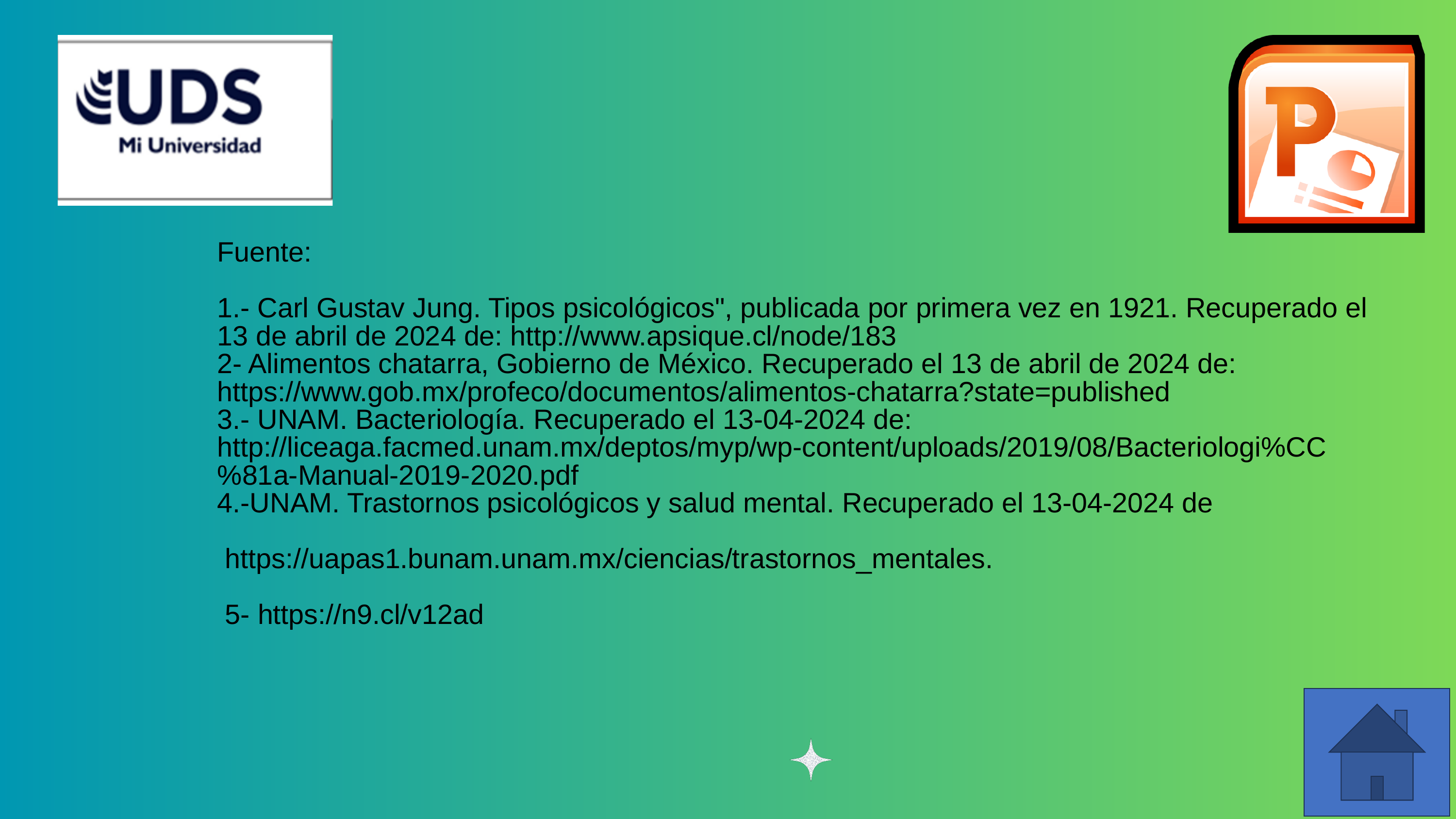

Fuente:

1.- Carl Gustav Jung. Tipos psicológicos", publicada por primera vez en 1921. Recuperado el 13 de abril de 2024 de: http://www.apsique.cl/node/183
2- Alimentos chatarra, Gobierno de México. Recuperado el 13 de abril de 2024 de: https://www.gob.mx/profeco/documentos/alimentos-chatarra?state=published
3.- UNAM. Bacteriología. Recuperado el 13-04-2024 de: http://liceaga.facmed.unam.mx/deptos/myp/wp-content/uploads/2019/08/Bacteriologi%CC%81a-Manual-2019-2020.pdf
4.-UNAM. Trastornos psicológicos y salud mental. Recuperado el 13-04-2024 de

 https://uapas1.bunam.unam.mx/ciencias/trastornos_mentales.

 5- https://n9.cl/v12ad